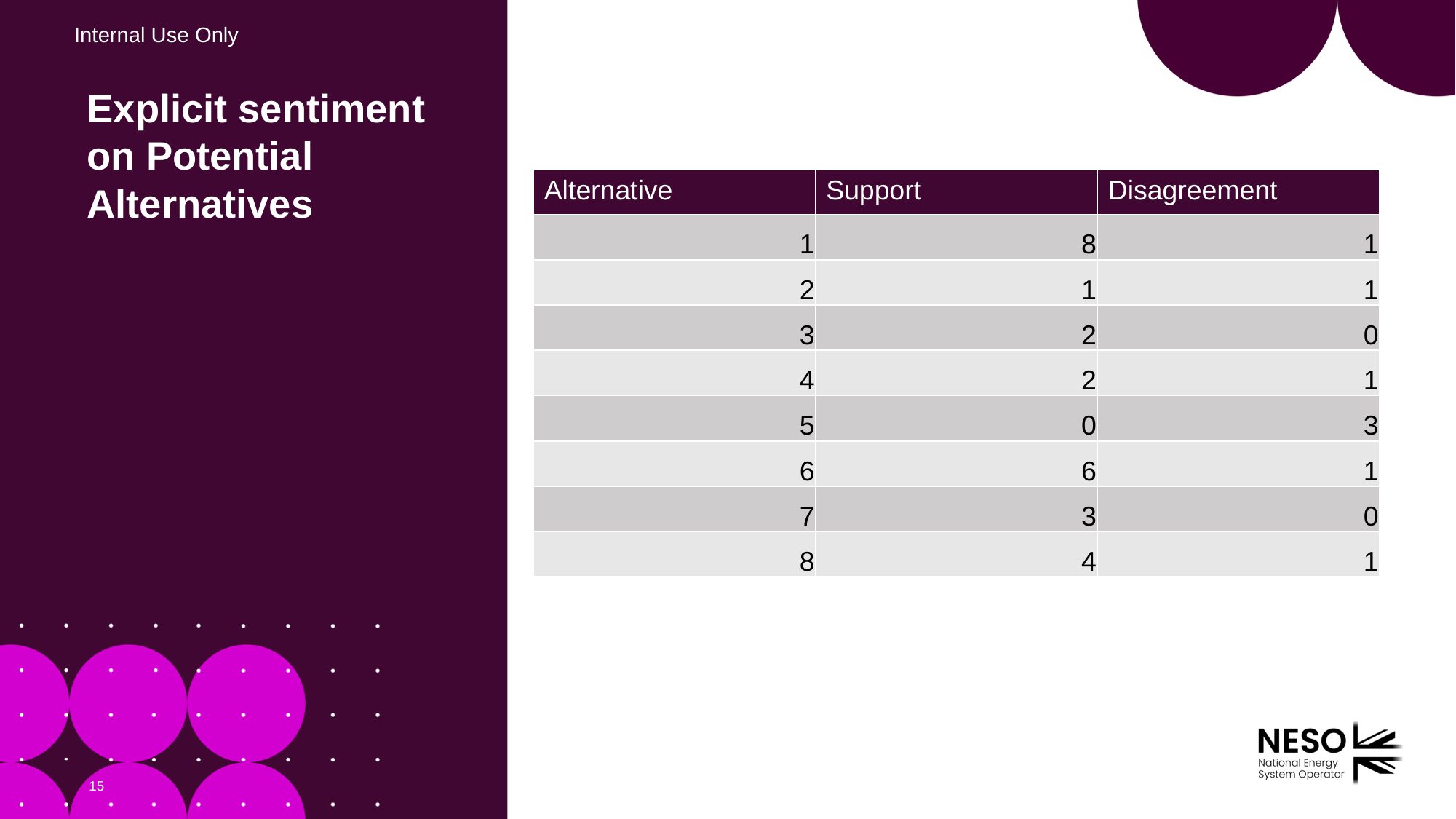

# Explicit sentiment on Potential Alternatives
| Alternative | Support | Disagreement |
| --- | --- | --- |
| 1 | 8 | 1 |
| 2 | 1 | 1 |
| 3 | 2 | 0 |
| 4 | 2 | 1 |
| 5 | 0 | 3 |
| 6 | 6 | 1 |
| 7 | 3 | 0 |
| 8 | 4 | 1 |